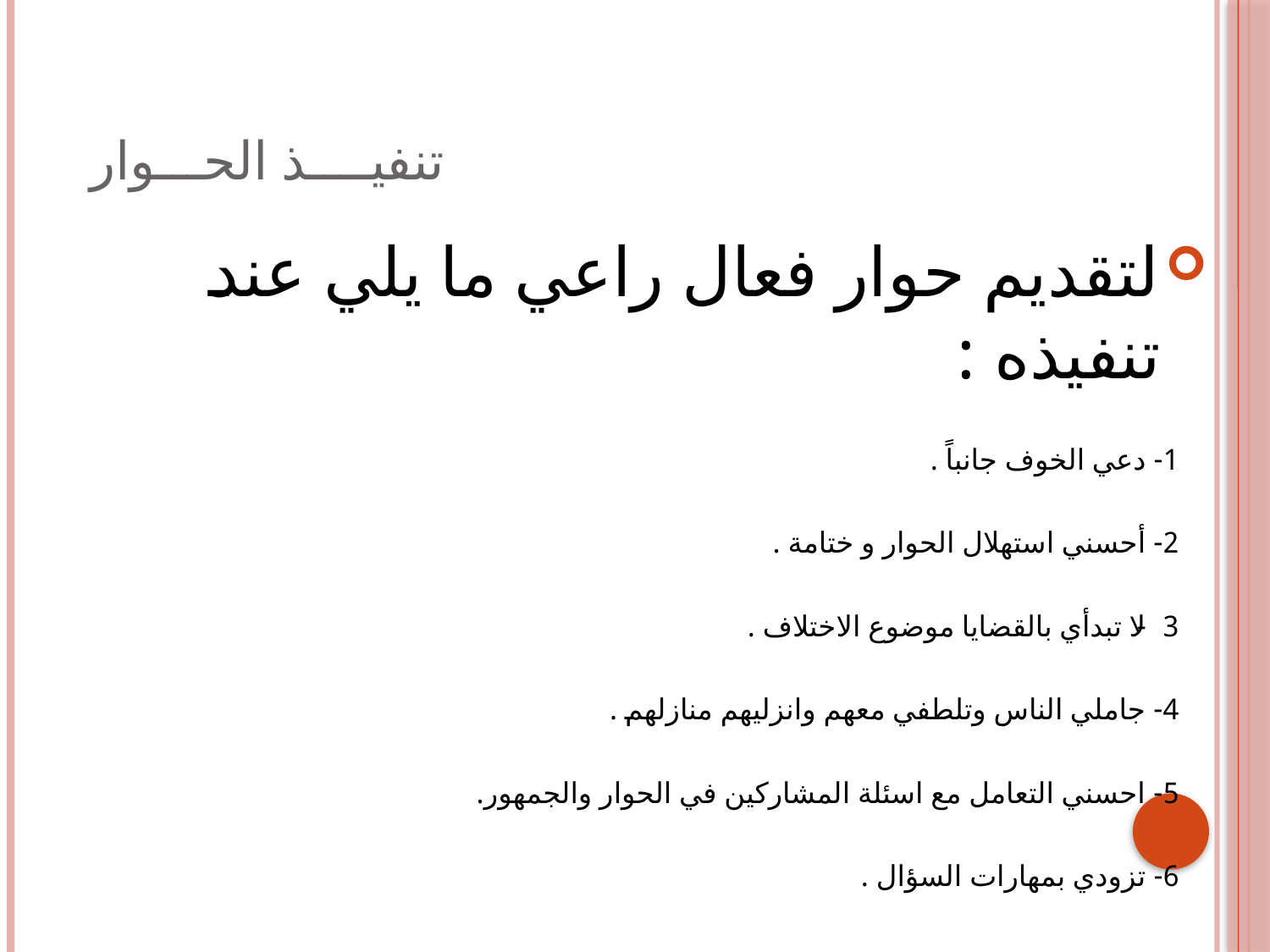

# تنفيــــذ الحـــوار
لتقديم حوار فعال راعي ما يلي عند تنفيذه :

  1- دعي الخوف جانباً .

  2- أحسني استهلال الحوار و ختامة .

  3- لا تبدأي بالقضايا موضوع الاختلاف .

  4- جاملي الناس وتلطفي معهم وانزليهم منازلهم .

  5- احسني التعامل مع اسئلة المشاركين في الحوار والجمهور.

  6- تزودي بمهارات السؤال .